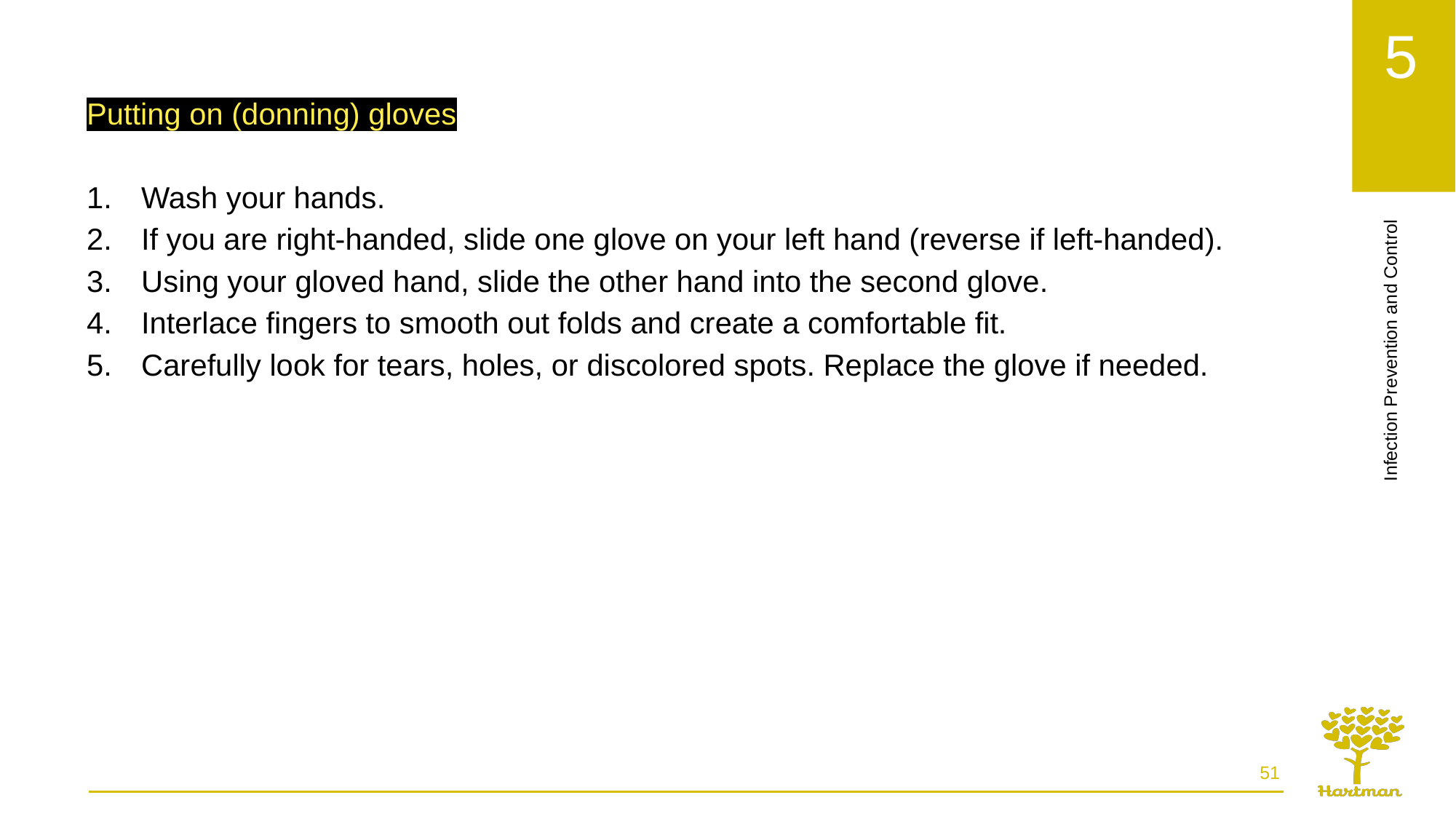

Putting on (donning) gloves

Wash your hands.
If you are right-handed, slide one glove on your left hand (reverse if left-handed).
Using your gloved hand, slide the other hand into the second glove.
Interlace fingers to smooth out folds and create a comfortable fit.
Carefully look for tears, holes, or discolored spots. Replace the glove if needed.

51